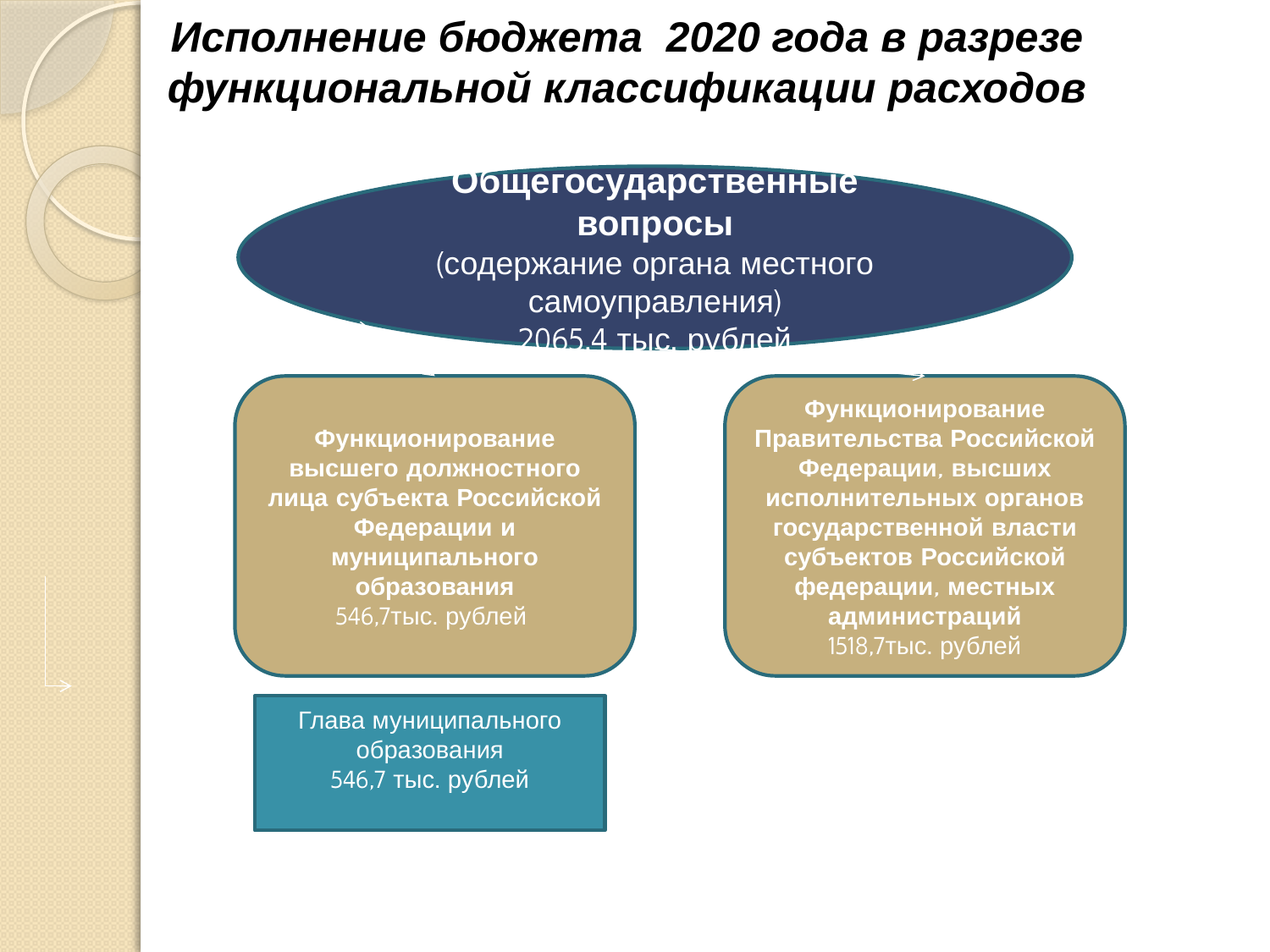

Исполнение бюджета  2020 года в разрезе функциональной классификации расходов
Общегосударственные вопросы
(содержание органа местного самоуправления)
2065,4 тыс. рублей
Функционирование высшего должностного лица субъекта Российской Федерации и муниципального образования
546,7тыс. рублей
Функционирование Правительства Российской Федерации, высших исполнительных органов государственной власти субъектов Российской федерации, местных администраций
1518,7тыс. рублей
Глава муниципального образования
546,7 тыс. рублей